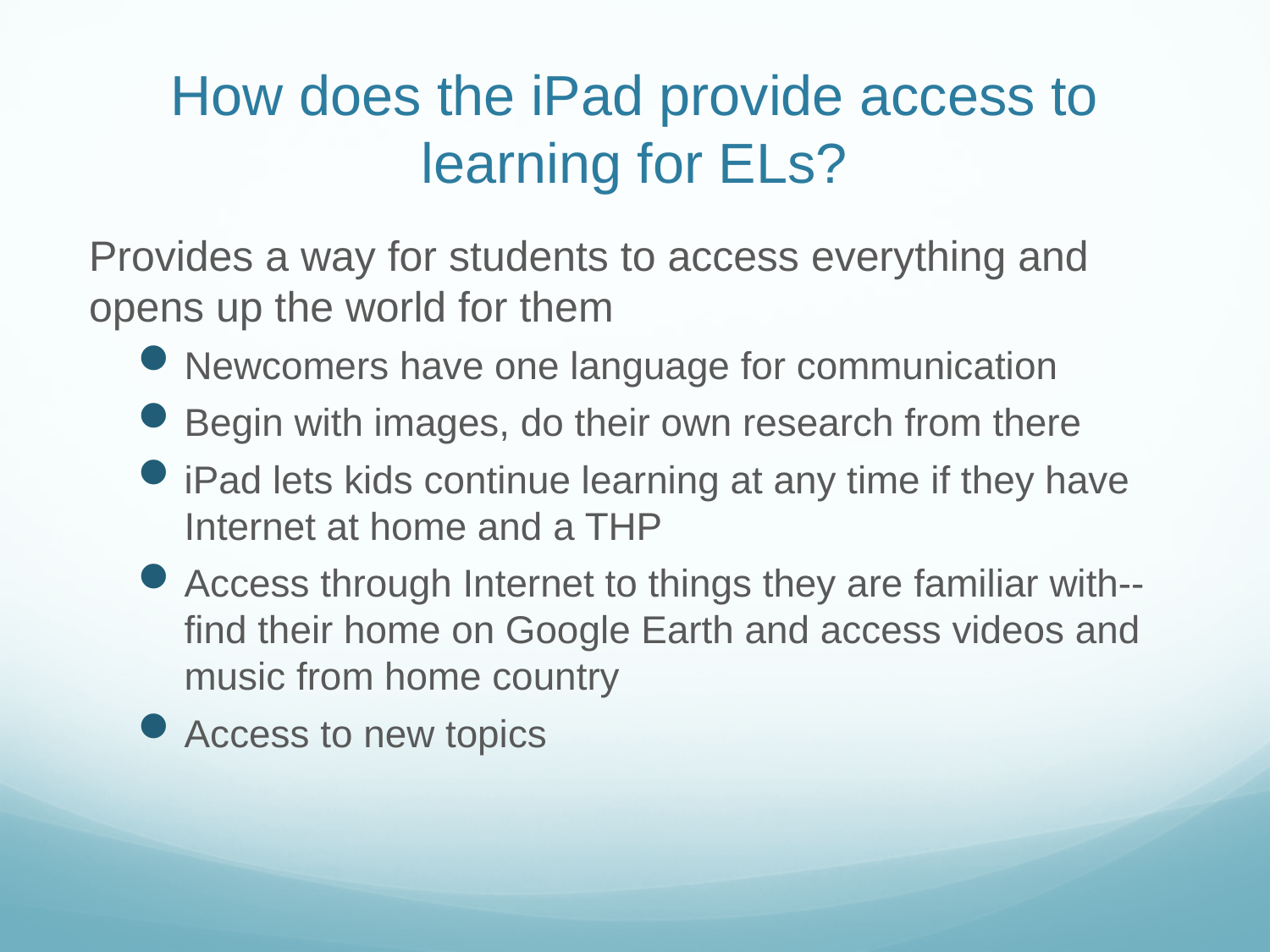

# How does the iPad provide access to learning for ELs?
Provides a way for students to access everything and opens up the world for them
Newcomers have one language for communication
Begin with images, do their own research from there
iPad lets kids continue learning at any time if they have Internet at home and a THP
Access through Internet to things they are familiar with--  find their home on Google Earth and access videos and music from home country
Access to new topics